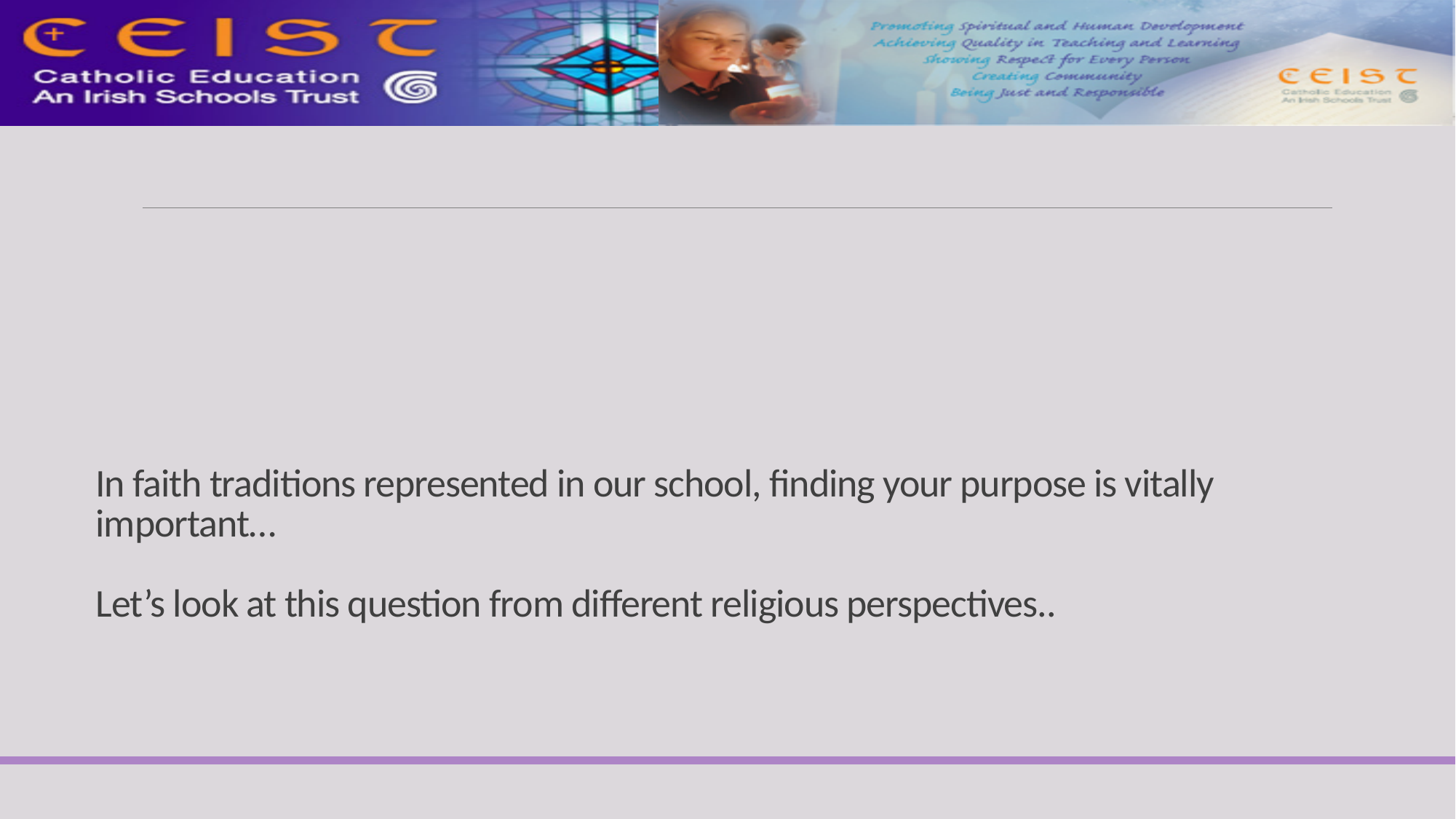

# In faith traditions represented in our school, finding your purpose is vitally important… Let’s look at this question from different religious perspectives..